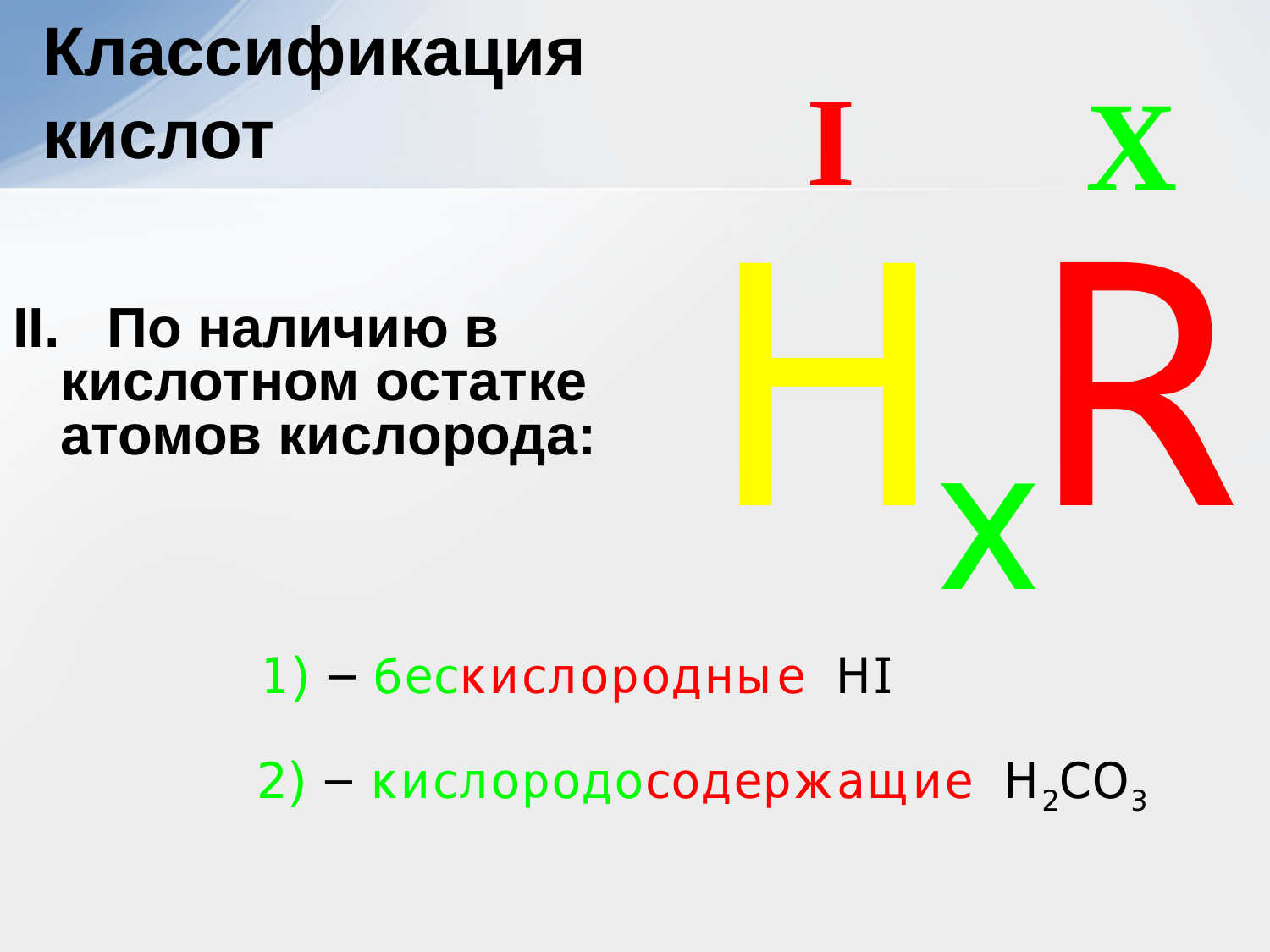

Классификация кислот
I
X
HxR
II.   По наличию в кислотном остатке атомов кислорода:
1) – бескислородные  HI
2) – кислородосодержащие  H2CO3